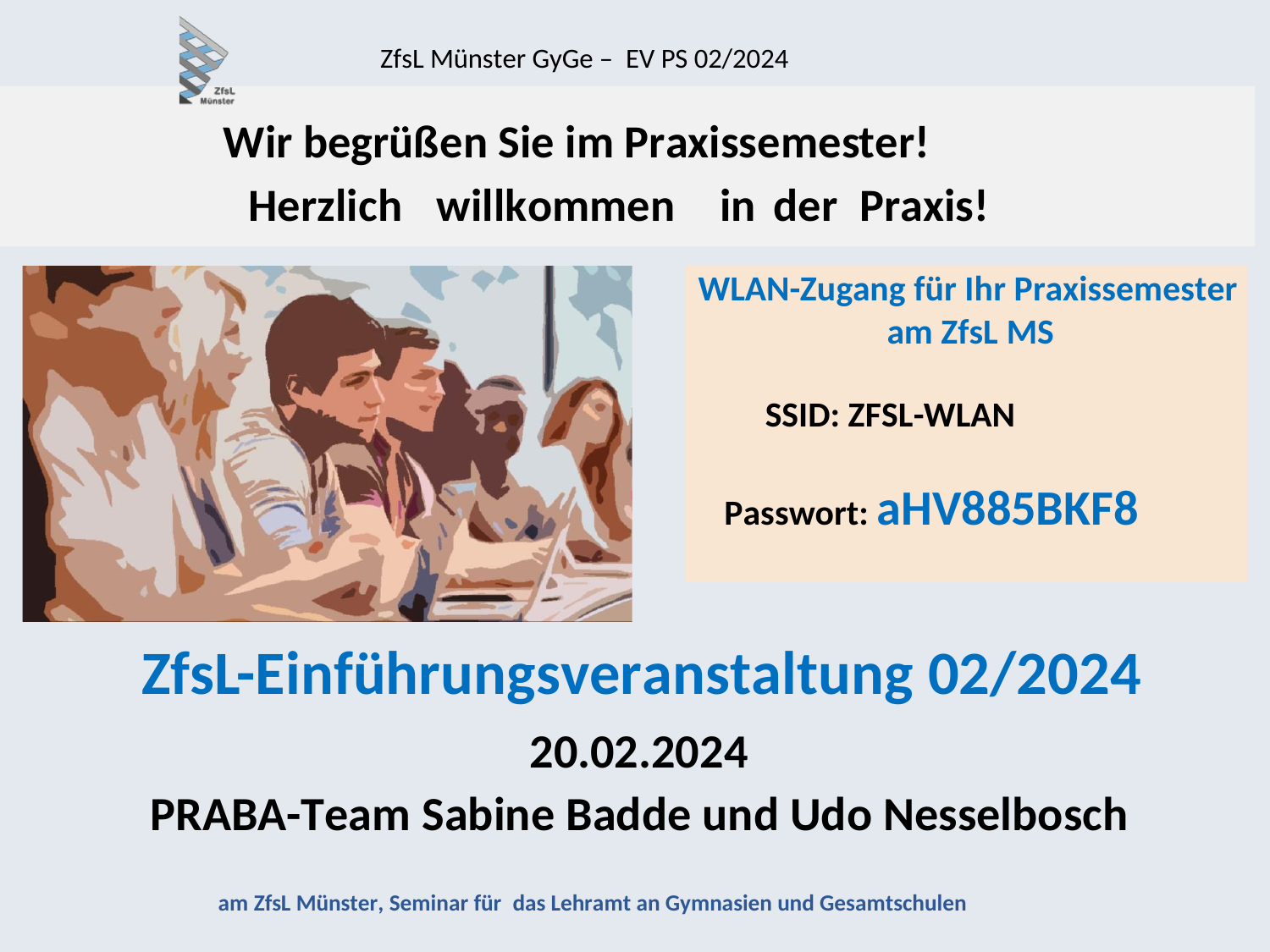

ZfsL Münster GyGe –  EV PS 02/2024

Wir begrüßen Sie im Praxissemester!
Herzlich
willkommen
in
der
Praxis!

WLAN-Zugang für Ihr Praxissemester am ZfsL MS
SSID: ZFSL-WLAN
Passwort: aHV885BKF8
ZfsL-Einführungsveranstaltung 02/2024
20.02.2024
PRABA-Team Sabine Badde und Udo Nesselbosch
am ZfsL Münster, Seminar für das Lehramt an Gymnasien und Gesamtschulen